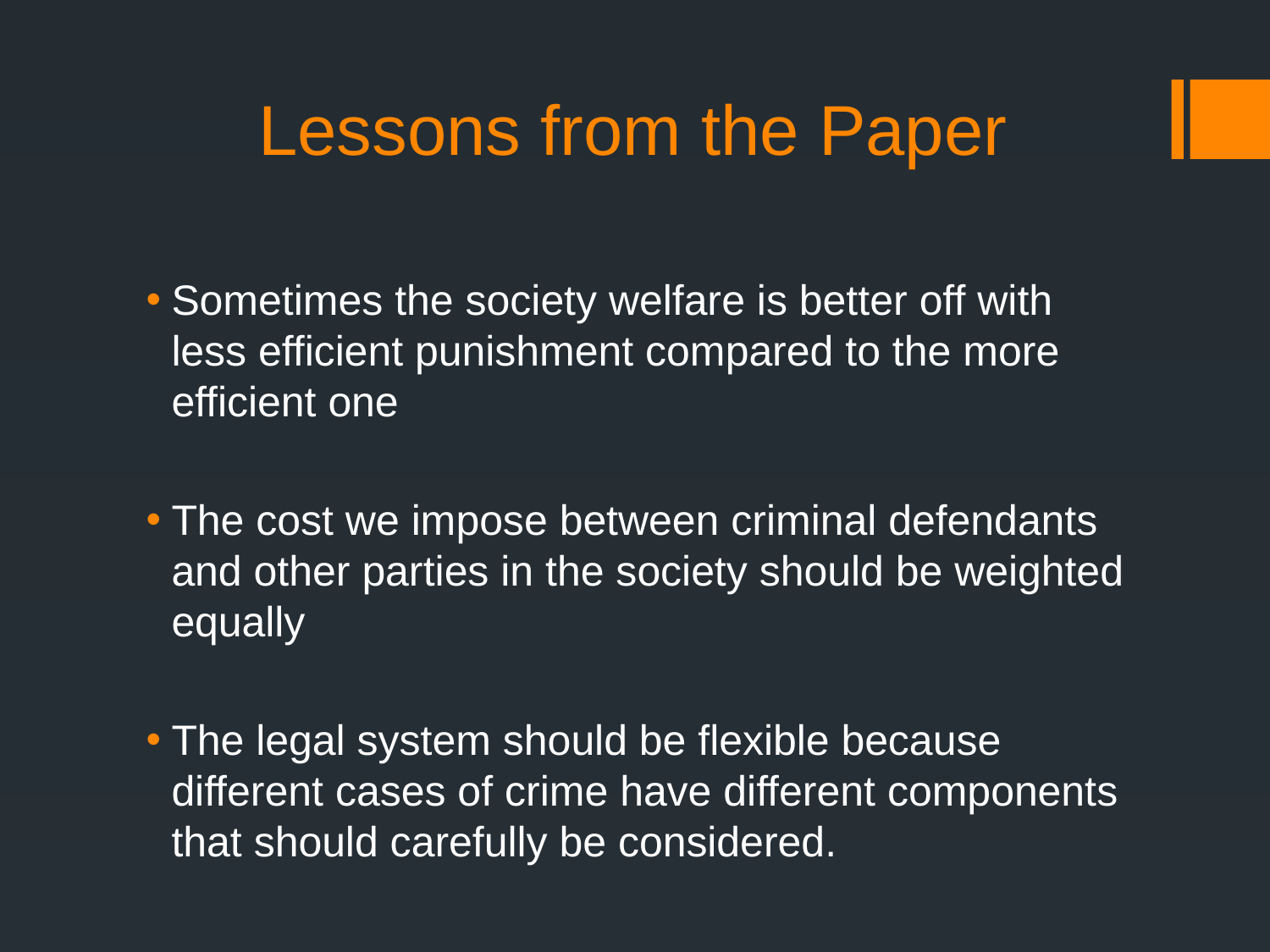

# Lessons from the Paper

Sometimes the society welfare is better off with less efficient punishment compared to the more efficient one

The cost we impose between criminal defendants and other parties in the society should be weighted equally

The legal system should be flexible because different cases of crime have different components that should carefully be considered.